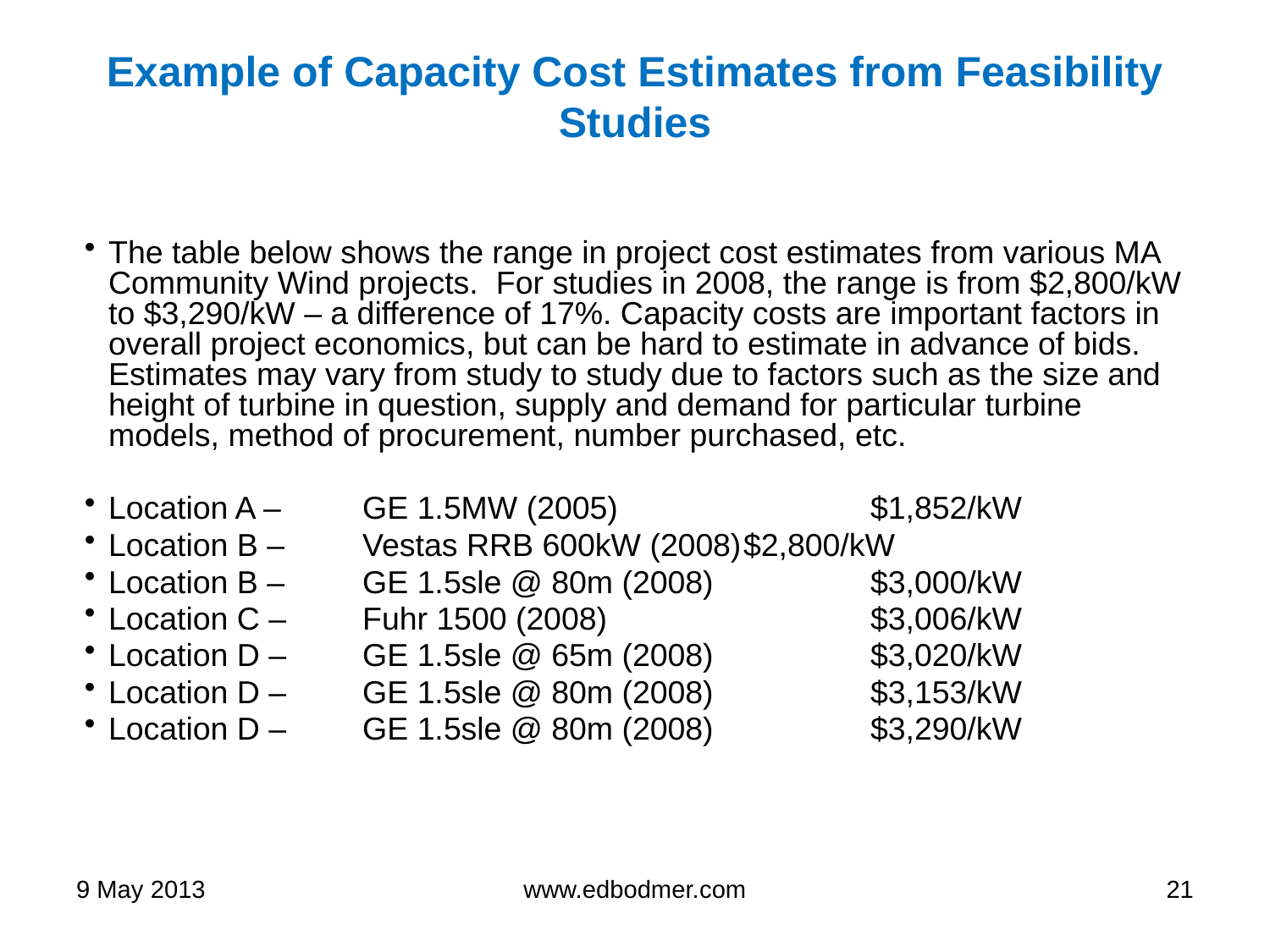

Example of Capacity Cost Estimates from Feasibility Studies
The table below shows the range in project cost estimates from various MA Community Wind projects.  For studies in 2008, the range is from $2,800/kW to $3,290/kW – a difference of 17%. Capacity costs are important factors in overall project economics, but can be hard to estimate in advance of bids.  Estimates may vary from study to study due to factors such as the size and height of turbine in question, supply and demand for particular turbine models, method of procurement, number purchased, etc.

Location A – 	GE 1.5MW (2005)		$1,852/kW
Location B – 	Vestas RRB 600kW (2008)	$2,800/kW
Location B – 	GE 1.5sle @ 80m (2008)		$3,000/kW
Location C – 	Fuhr 1500 (2008)			$3,006/kW
Location D –	GE 1.5sle @ 65m (2008)		$3,020/kW
Location D –	GE 1.5sle @ 80m (2008)		$3,153/kW
Location D –	GE 1.5sle @ 80m (2008)		$3,290/kW

9 May 2013
www.edbodmer.com
21